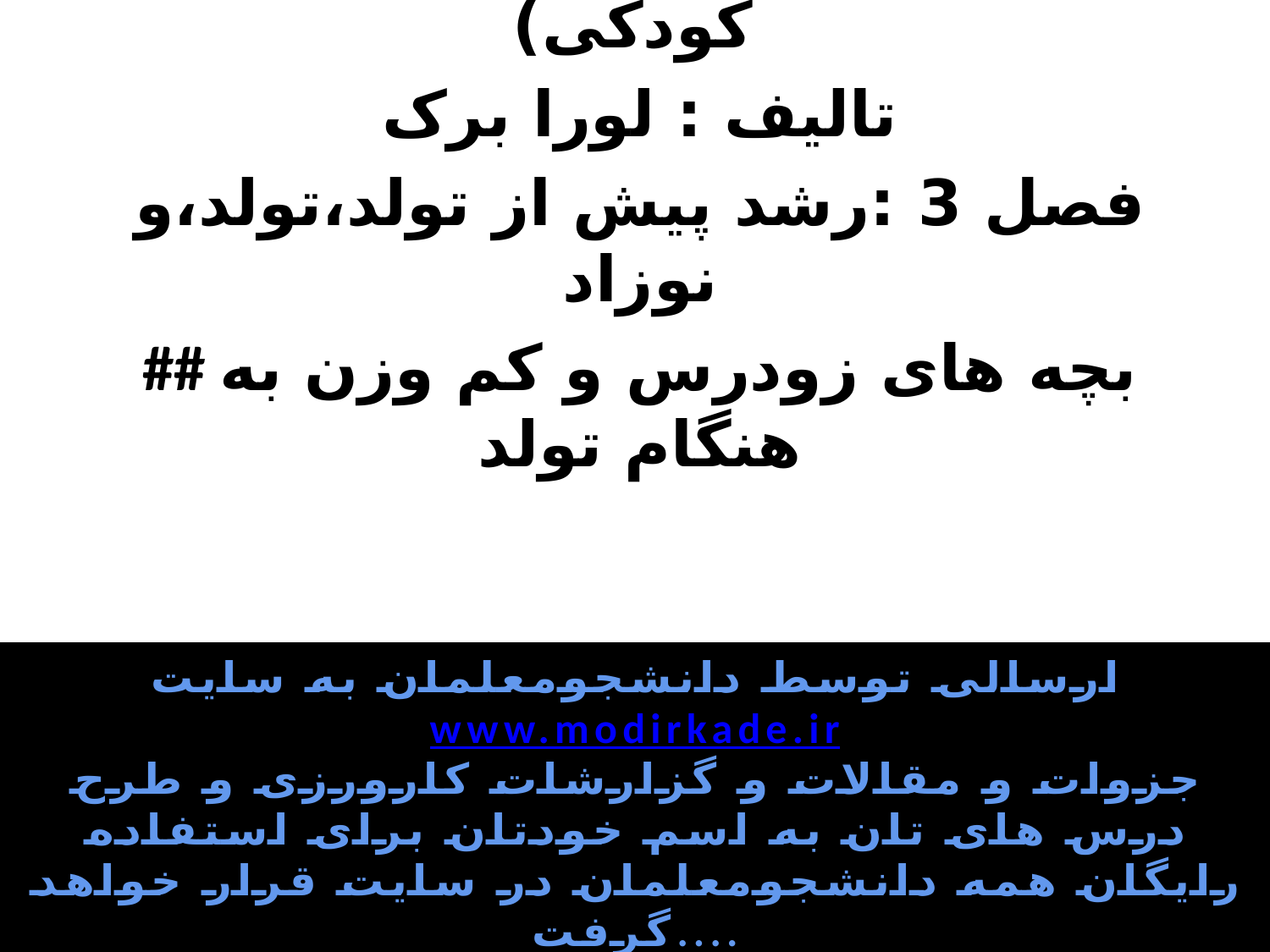

روانشناسی رشد (از لقاح تا کودکی)
تالیف : لورا برک
فصل 3 :رشد پیش از تولد،تولد،و نوزاد
## بچه های زودرس و کم وزن به هنگام تولد

ارسالی توسط دانشجومعلمان به سایت
www.modirkade.ir
جزوات و مقالات و گزارشات کارورزی و طرح درس های تان به اسم خودتان برای استفاده رایگان همه دانشجومعلمان در سایت قرار خواهد گرفت....
موفق و سربلند باشید...

www.modirkade.ir